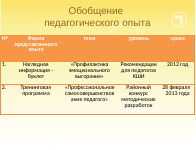

# Обобщение педагогического опыта
| № | Форма представленного опыта | тема | уровень | сроки |
| --- | --- | --- | --- | --- |
| 1. | Наглядная информация - буклет | «Профилактика эмоционального выгорания» | Рекомендации для педагогов КШИ | 2012 год |
| 2. | Тренинговая программа | «Профессиональное самосовершенствование педагога» | Районный конкурс методических разработок | 28 февраля 2013 года |